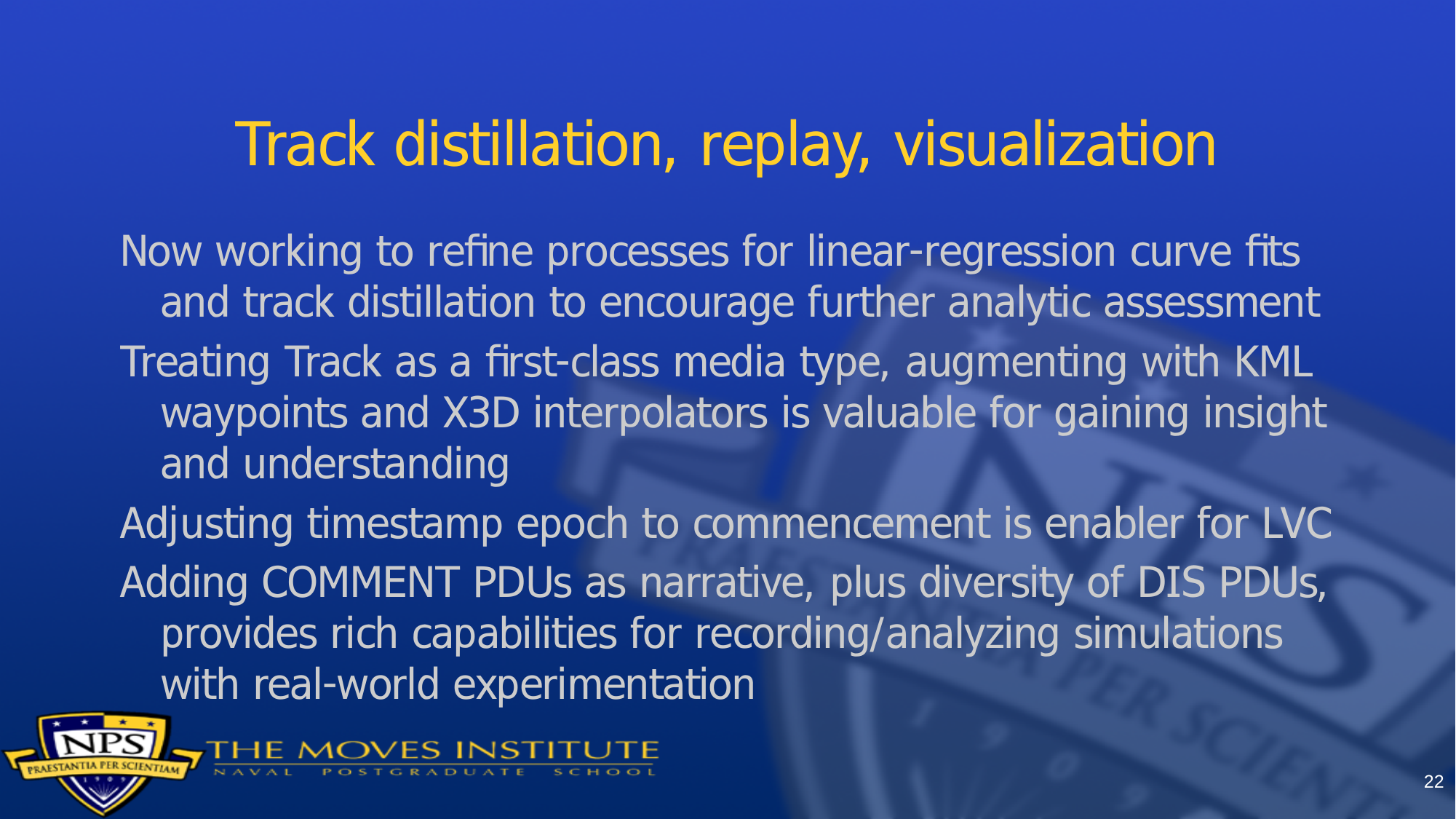

# Track distillation, replay, visualization
Now working to refine processes for linear-regression curve fits and track distillation to encourage further analytic assessment
Treating Track as a first-class media type, augmenting with KML waypoints and X3D interpolators is valuable for gaining insight and understanding
Adjusting timestamp epoch to commencement is enabler for LVC
Adding COMMENT PDUs as narrative, plus diversity of DIS PDUs, provides rich capabilities for recording/analyzing simulations with real-world experimentation

22